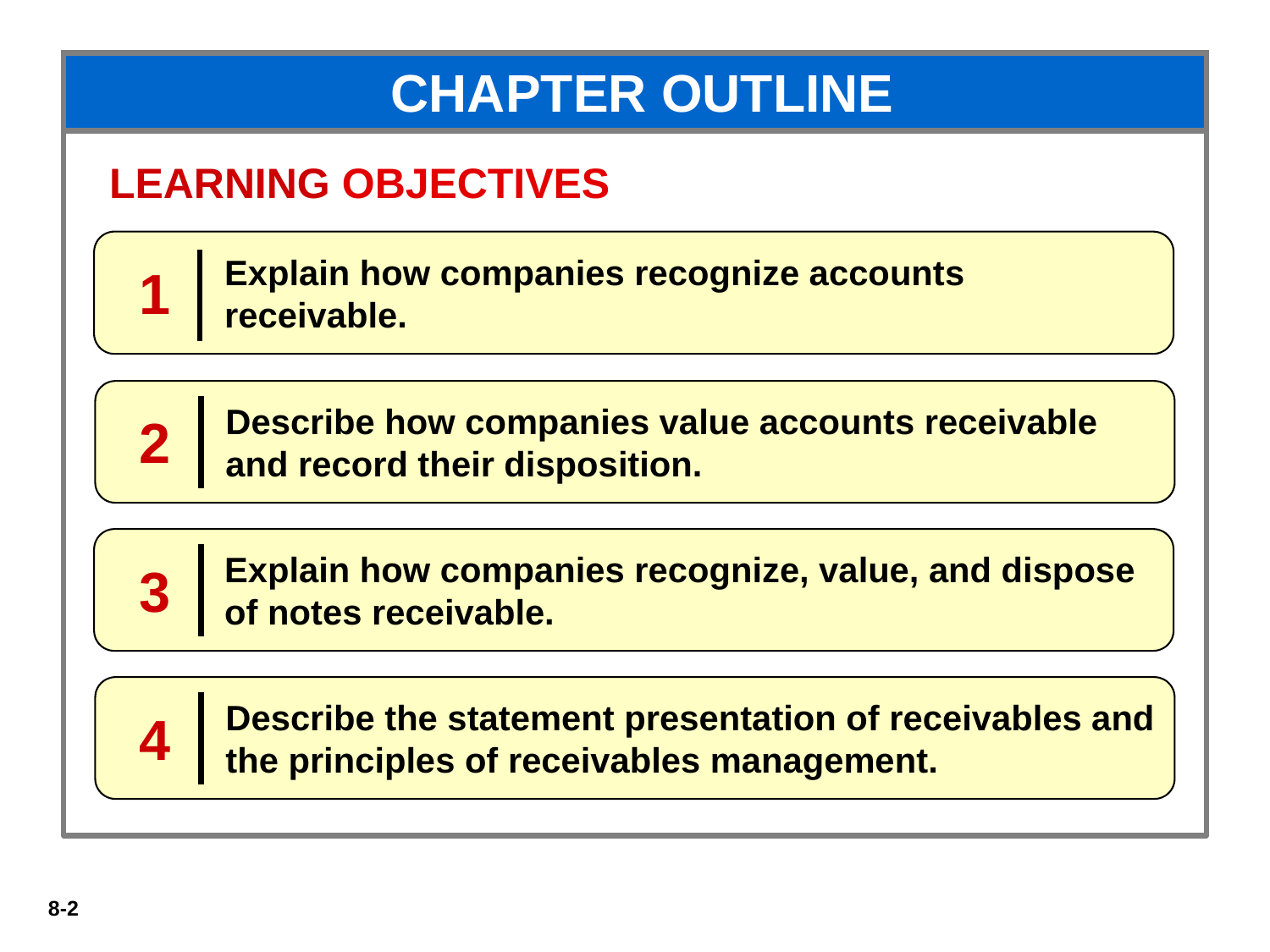

# CHAPTER OUTLINE

LEARNING OBJECTIVES
Explain how companies recognize accounts receivable.
1
Describe how companies value accounts receivable and record their disposition.
2
Explain how companies recognize, value, and dispose of notes receivable.
3
Describe the statement presentation of receivables and the principles of receivables management.
4